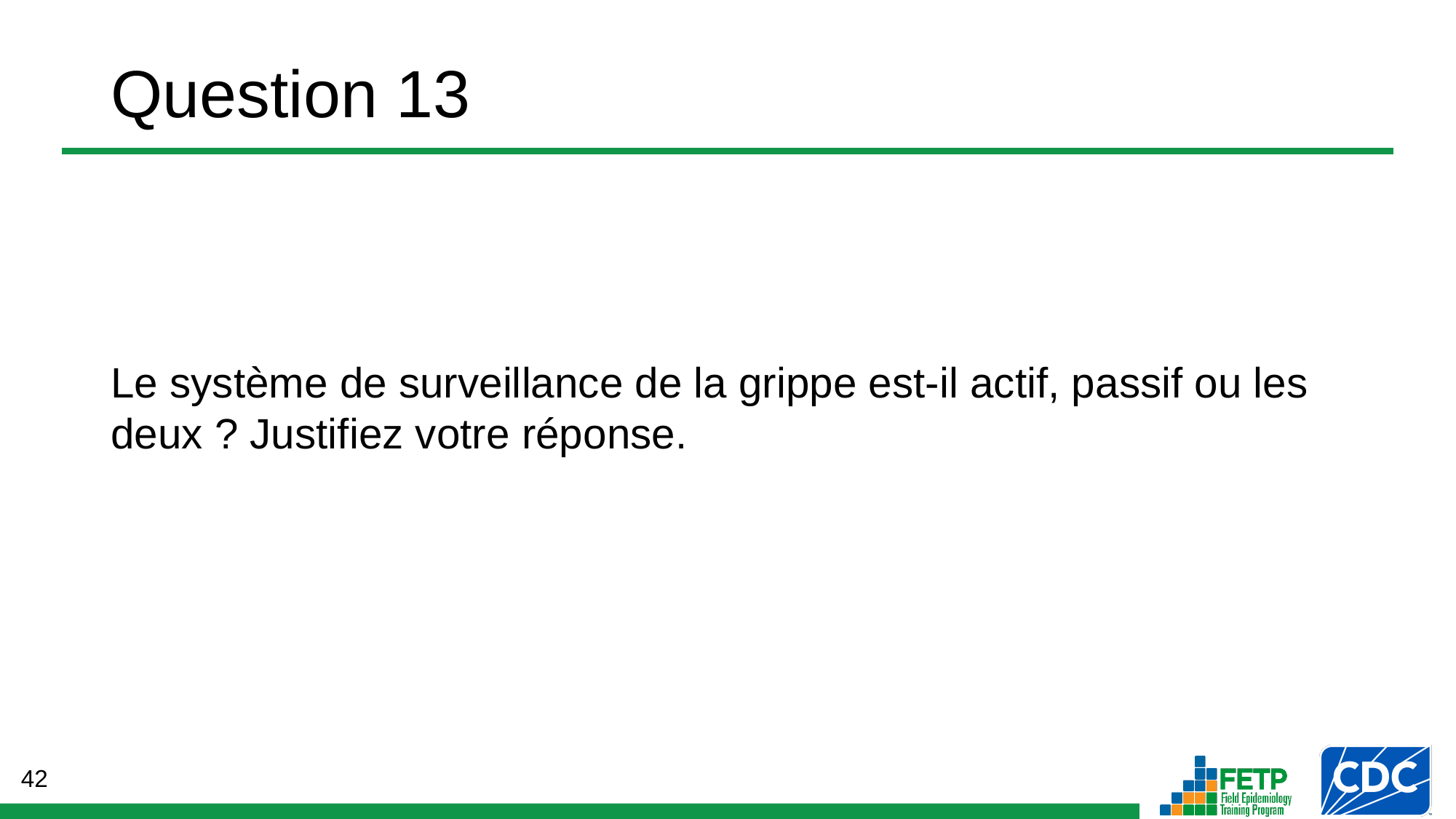

# Question 13
Le système de surveillance de la grippe est-il actif, passif ou les deux ? Justifiez votre réponse.